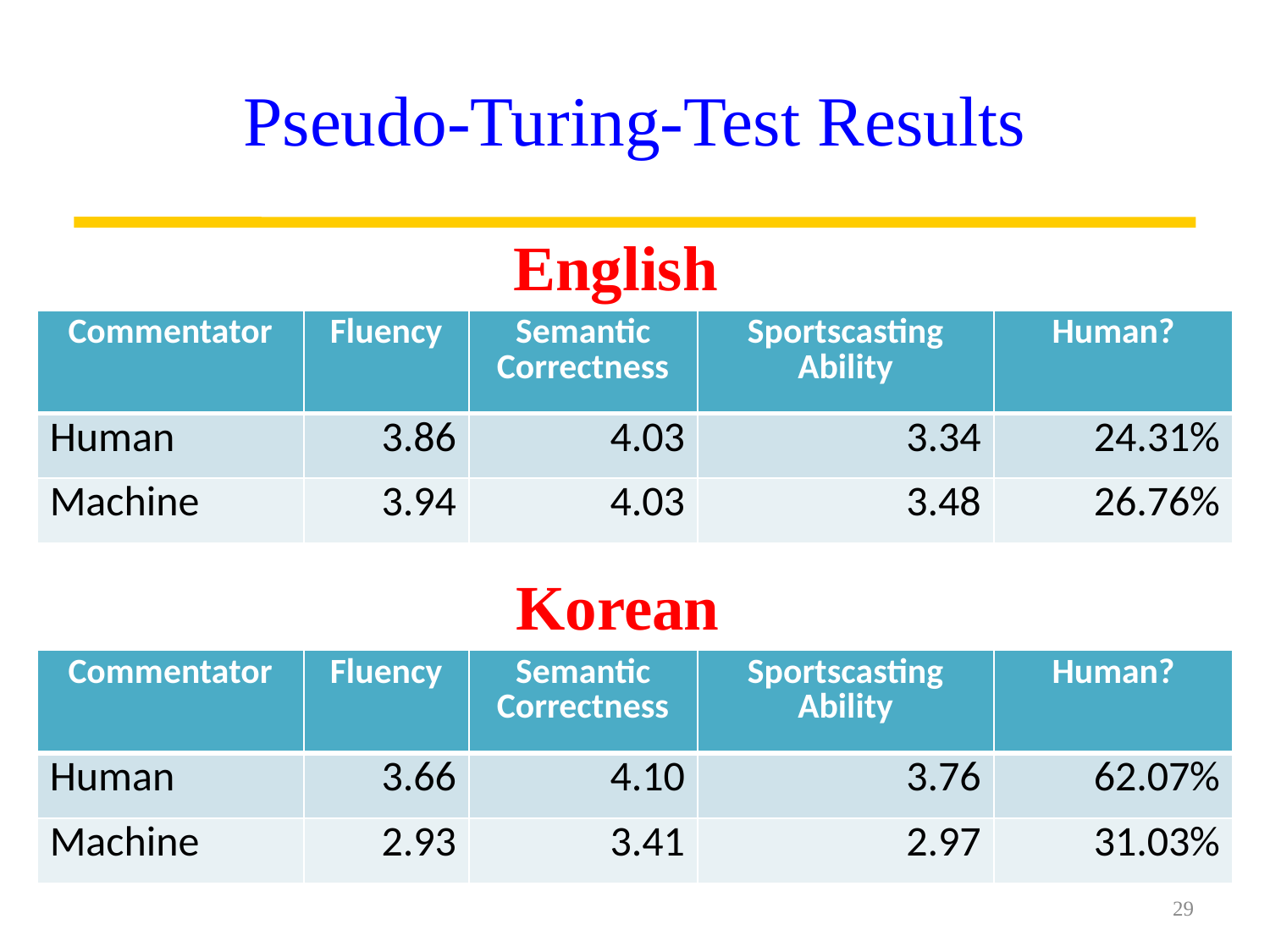

Pseudo-Turing-Test Results
English

| Commentator | Fluency | Semantic Correctness | Sportscasting Ability | Human? |
| --- | --- | --- | --- | --- |
| Human | 3.86 | 4.03 | 3.34 | 24.31% |
| Machine | 3.94 | 4.03 | 3.48 | 26.76% |
Korean
| Commentator | Fluency | Semantic Correctness | Sportscasting Ability | Human? |
| --- | --- | --- | --- | --- |
| Human | 3.66 | 4.10 | 3.76 | 62.07% |
| Machine | 2.93 | 3.41 | 2.97 | 31.03% |
29